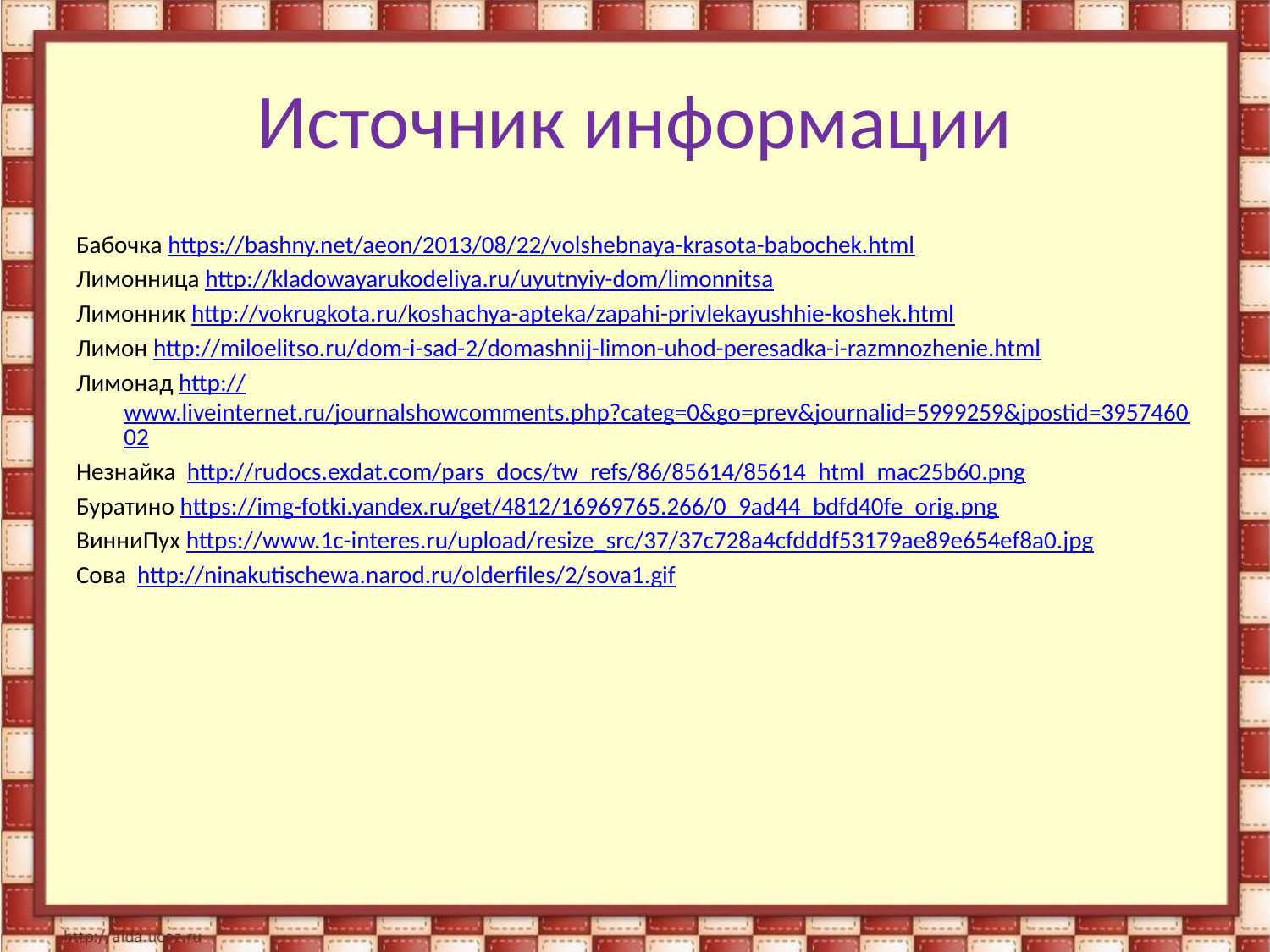

# Источник информации
Бабочка https://bashny.net/aeon/2013/08/22/volshebnaya-krasota-babochek.html
Лимонница http://kladowayarukodeliya.ru/uyutnyiy-dom/limonnitsa
Лимонник http://vokrugkota.ru/koshachya-apteka/zapahi-privlekayushhie-koshek.html
Лимон http://miloelitso.ru/dom-i-sad-2/domashnij-limon-uhod-peresadka-i-razmnozhenie.html
Лимонад http://www.liveinternet.ru/journalshowcomments.php?categ=0&go=prev&journalid=5999259&jpostid=395746002
Незнайка  http://rudocs.exdat.com/pars_docs/tw_refs/86/85614/85614_html_mac25b60.png
Буратино https://img-fotki.yandex.ru/get/4812/16969765.266/0_9ad44_bdfd40fe_orig.png
ВинниПух https://www.1c-interes.ru/upload/resize_src/37/37c728a4cfdddf53179ae89e654ef8a0.jpg
Сова  http://ninakutischewa.narod.ru/olderfiles/2/sova1.gif